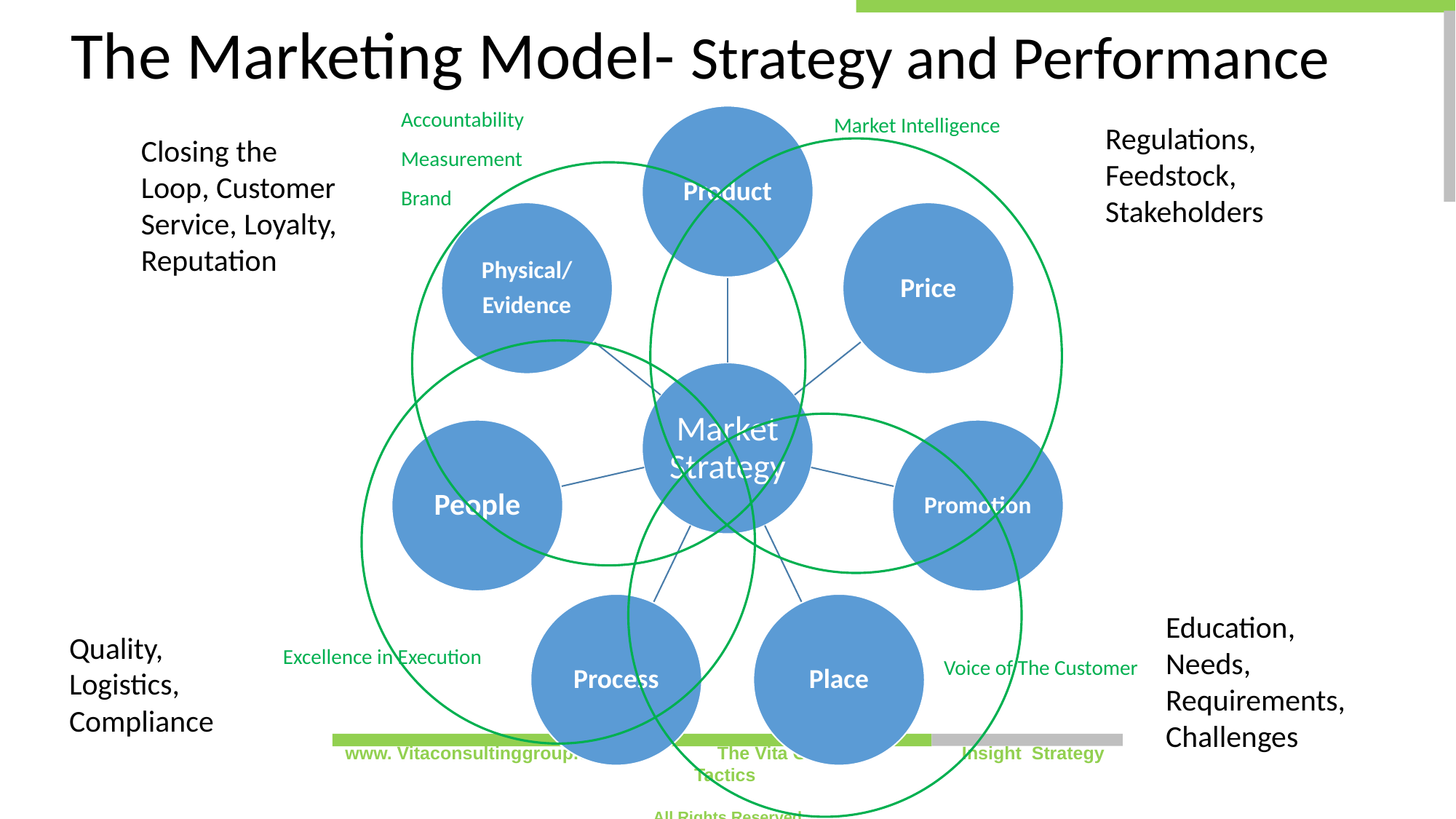

# The Marketing Model- Strategy and Performance
Accountability
Measurement
Brand

Market Intelligence
Market Strategy

Product

Price

Promotion

Place

Process

People

Physical/
Evidence
Regulations,
Feedstock, Stakeholders
Closing the Loop, Customer Service, Loyalty, Reputation

Education, Needs, Requirements, Challenges
Quality, Logistics, Compliance
Excellence in Execution
Voice of The Customer

www. Vitaconsultinggroup.com                    The Vita Group	              Insight  Strategy  Tactics

All Rights Reserved